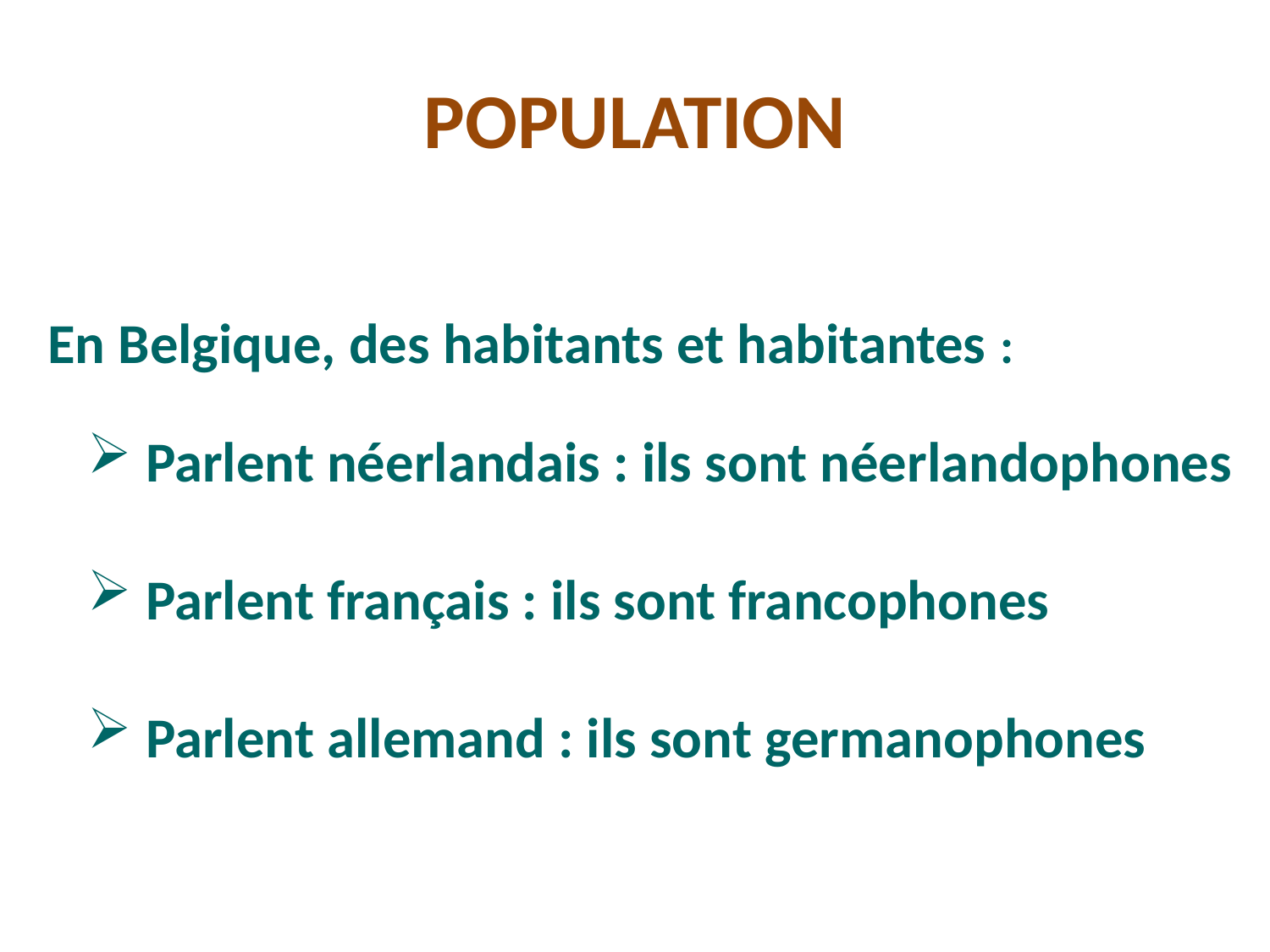

# POPULATION

En Belgique, des habitants et habitantes :

 Parlent néerlandais : ils sont néerlandophones

 Parlent français : ils sont francophones

 Parlent allemand : ils sont germanophones